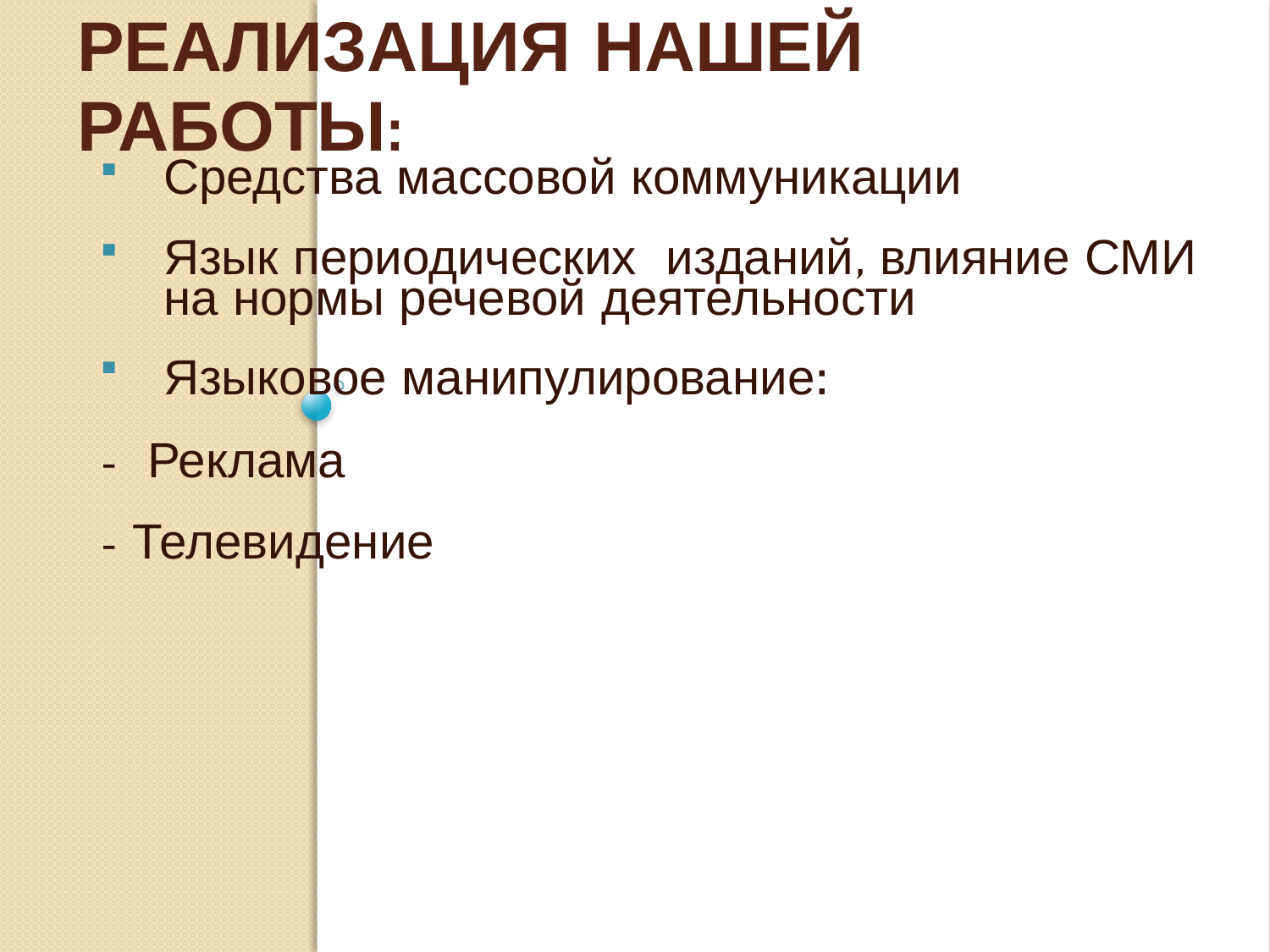

# Реализация нашей работы:
Средства массовой коммуникации

Язык периодических  изданий, влияние СМИ на нормы речевой деятельности

Языковое манипулирование:

-  Реклама

- Телевидение